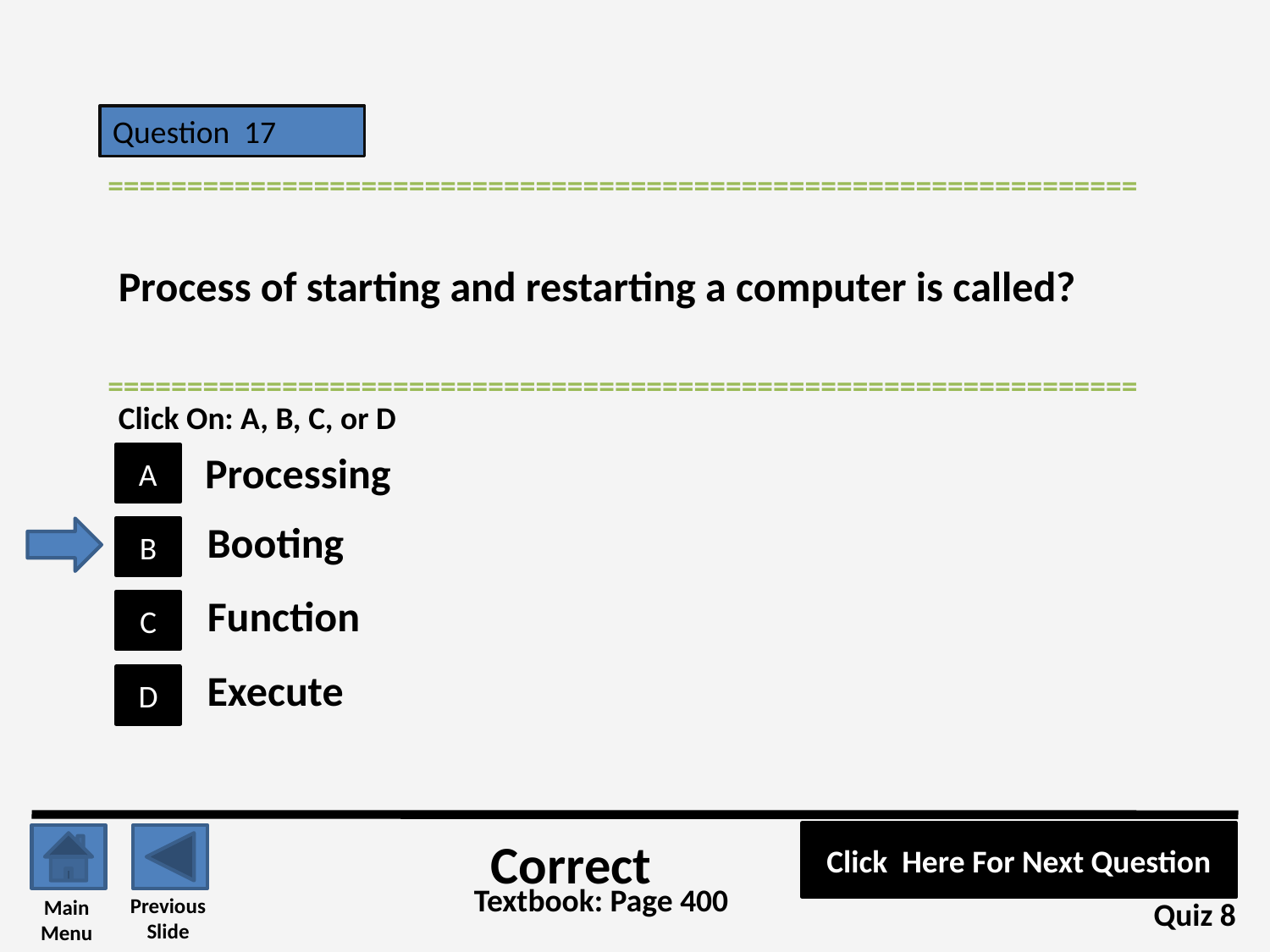

Question  17
=================================================================
Process of starting and restarting a computer is called?
=================================================================
Click On: A, B, C, or D

Processing
A
Booting
B

Function
C
Execute
D
Click  Here For Next Question

Correct
Textbook: Page 400
Previous
Slide
Main
Menu
Quiz 8